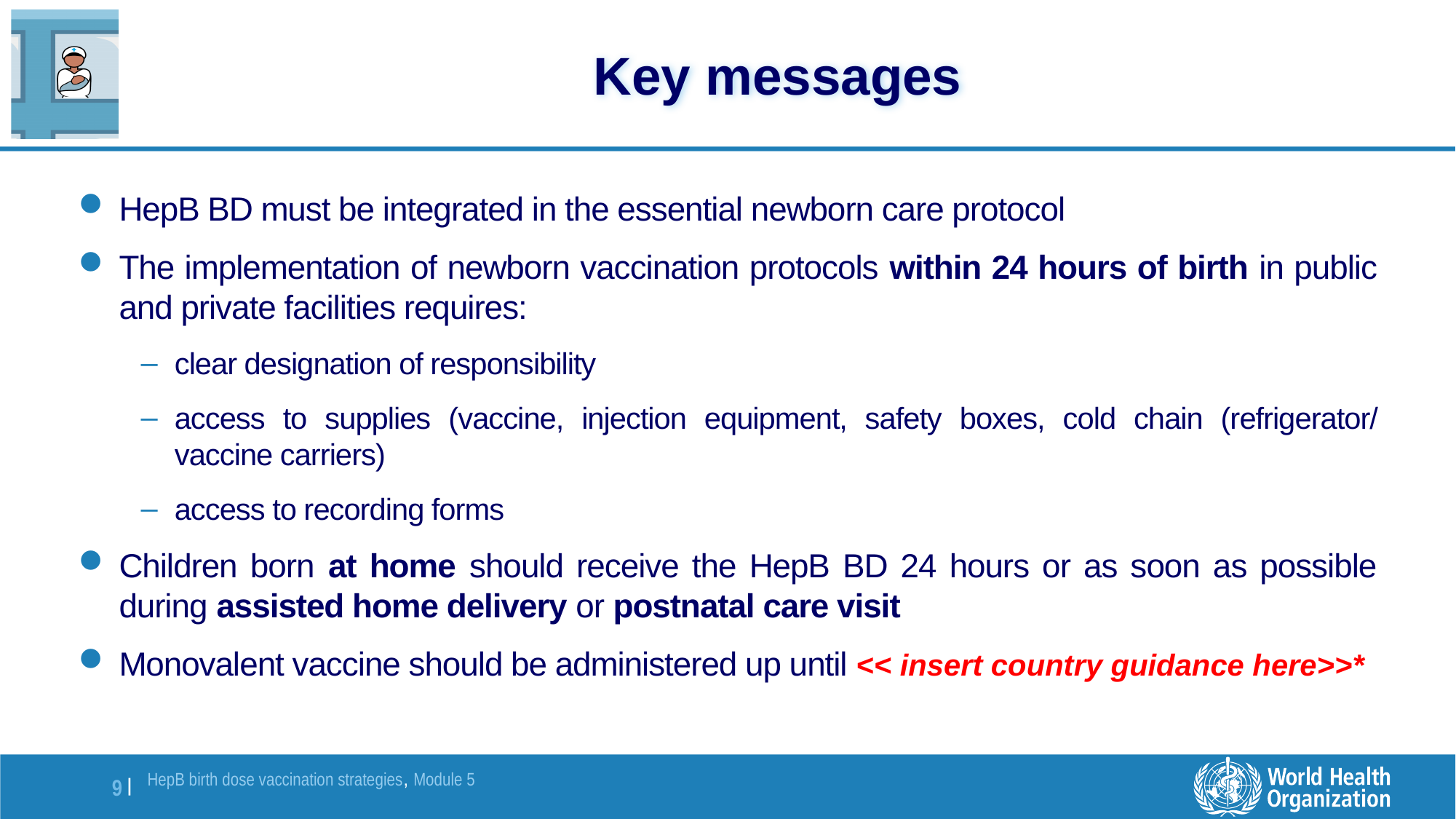

# Key messages
HepB BD must be integrated in the essential newborn care protocol
The implementation of newborn vaccination protocols within 24 hours of birth in public and private facilities requires:
clear designation of responsibility
access to supplies (vaccine, injection equipment, safety boxes, cold chain (refrigerator/ vaccine carriers)
access to recording forms
Children born at home should receive the HepB BD 24 hours or as soon as possible during assisted home delivery or postnatal care visit
Monovalent vaccine should be administered up until << insert country guidance here>>*